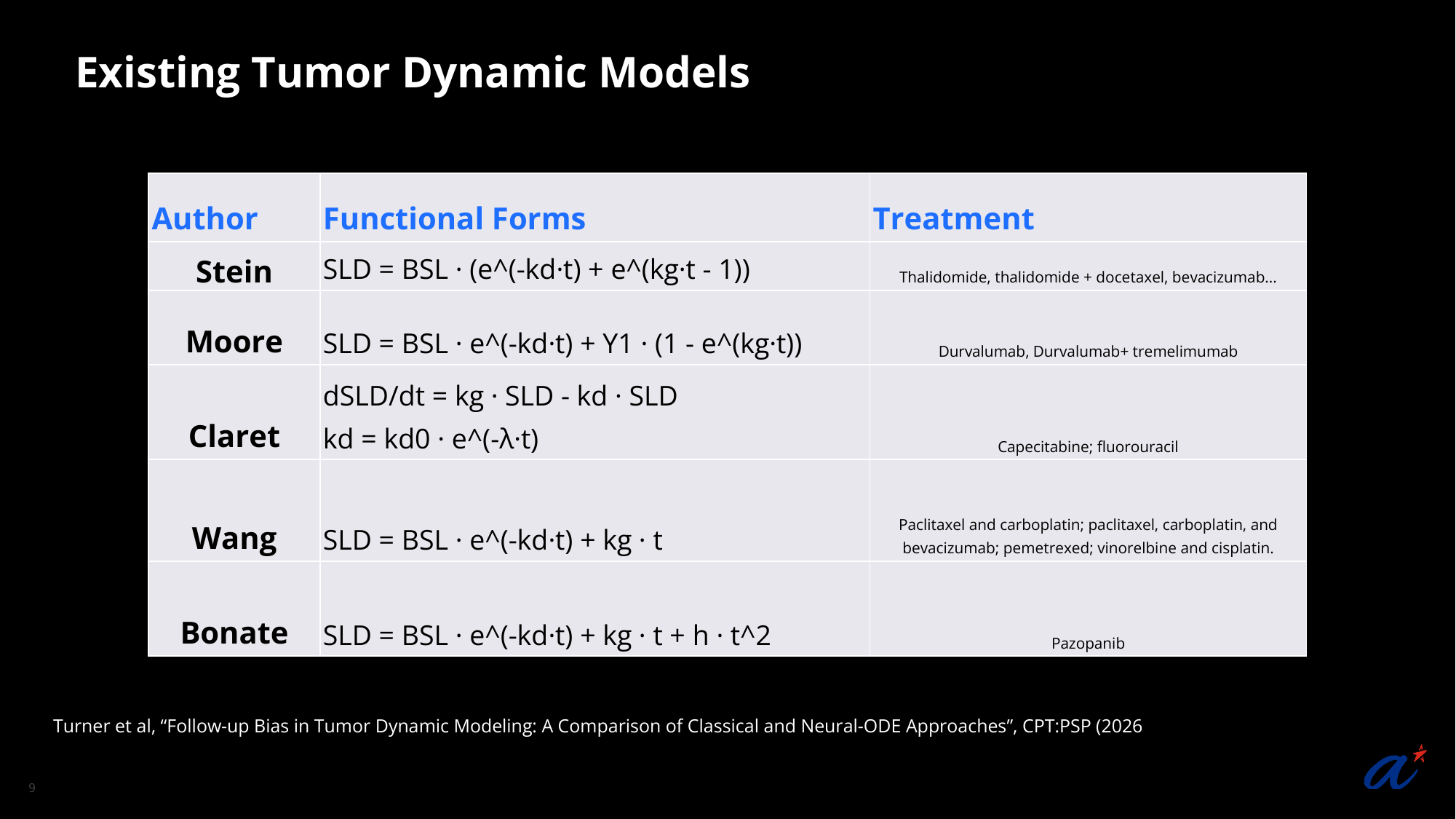

Existing Tumor Dynamic Models

| Author | Functional Forms | Treatment |
| --- | --- | --- |
| Stein | SLD = BSL · (e^(-kd·t) + e^(kg·t - 1)) | Thalidomide, thalidomide + docetaxel, bevacizumab... |
| Moore | SLD = BSL · e^(-kd·t) + Y1 · (1 - e^(kg·t)) | Durvalumab, Durvalumab+ tremelimumab |
| Claret | dSLD/dt = kg · SLD - kd · SLD kd = kd0 · e^(-λ·t) | Capecitabine; fluorouracil |
| Wang | SLD = BSL · e^(-kd·t) + kg · t | Paclitaxel and carboplatin; paclitaxel, carboplatin, and bevacizumab; pemetrexed; vinorelbine and cisplatin. |
| Bonate | SLD = BSL · e^(-kd·t) + kg · t + h · t^2 | Pazopanib |

Turner et al, “Follow-up Bias in Tumor Dynamic Modeling: A Comparison of Classical and Neural-ODE Approaches”, CPT:PSP (2026
Laurie M, Lu J. Explainable deep learning for tumor dynamic modeling and overall survival prediction using neural-ODE. npj Systems Biology and Applications. 2023